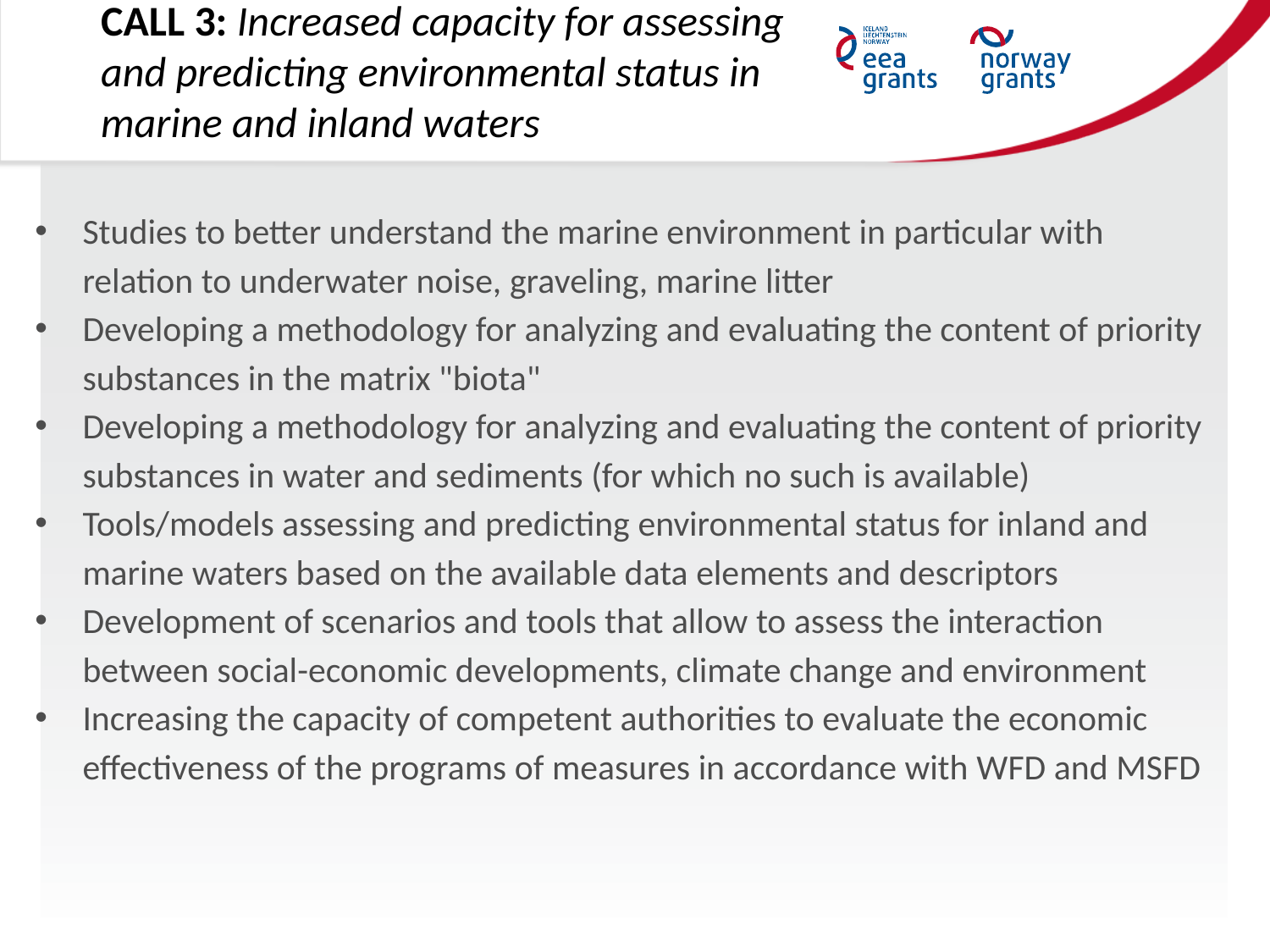

CALL 3: Increased capacity for assessing and predicting environmental status in marine and inland waters

Studies to better understand the marine environment in particular with relation to underwater noise, graveling, marine litter
Developing a methodology for analyzing and evaluating the content of priority substances in the matrix "biota"
Developing a methodology for analyzing and evaluating the content of priority substances in water and sediments (for which no such is available)
Tools/models assessing and predicting environmental status for inland and marine waters based on the available data elements and descriptors
Development of scenarios and tools that allow to assess the interaction between social-economic developments, climate change and environment
Increasing the capacity of competent authorities to evaluate the economic effectiveness of the programs of measures in accordance with WFD and MSFD